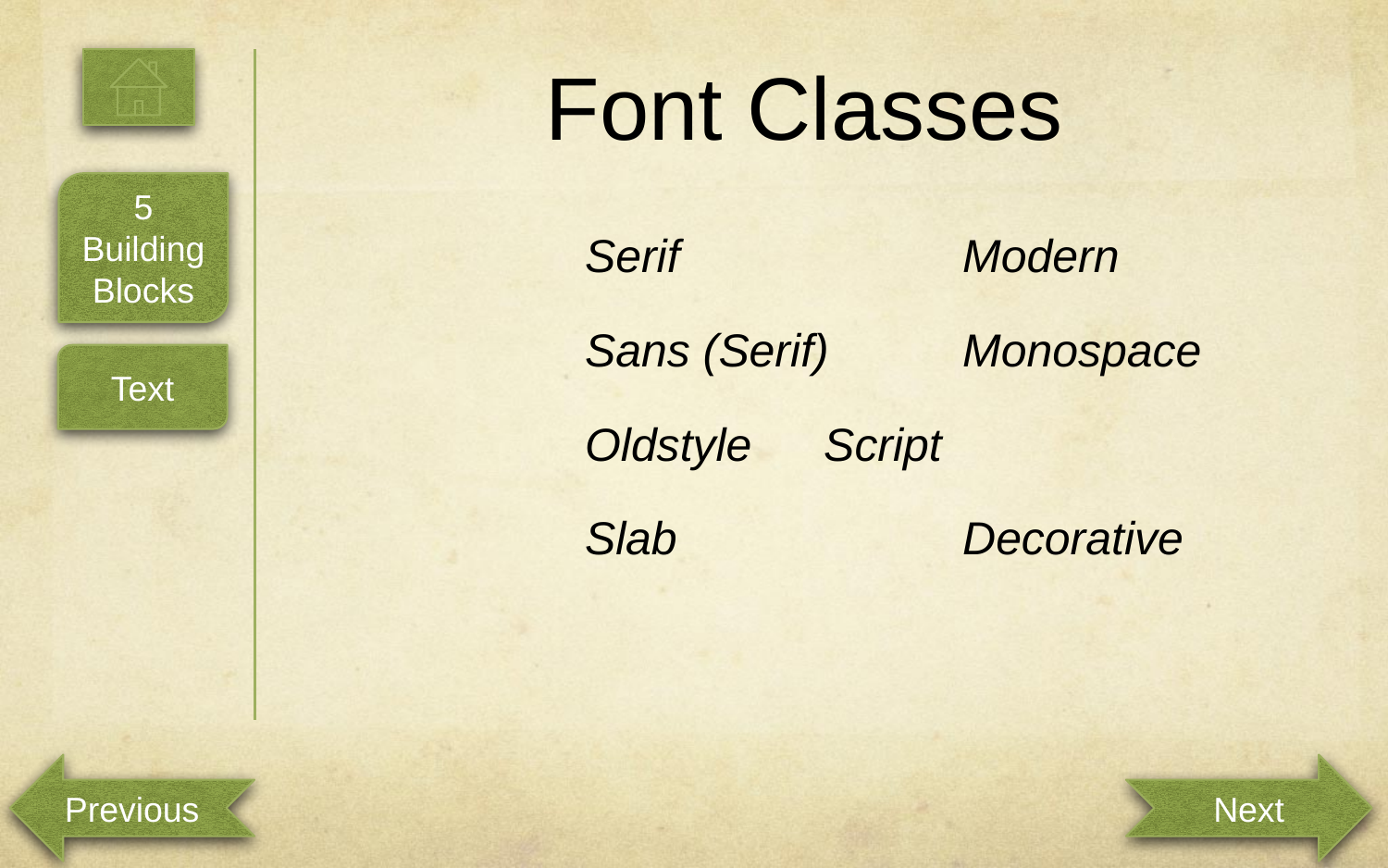

# Font Classes
5 Building Blocks
		   Serif 		Modern
		   Sans (Serif) 	Monospace
		   Oldstyle	Script
		   Slab 		Decorative

Text
Previous
Next